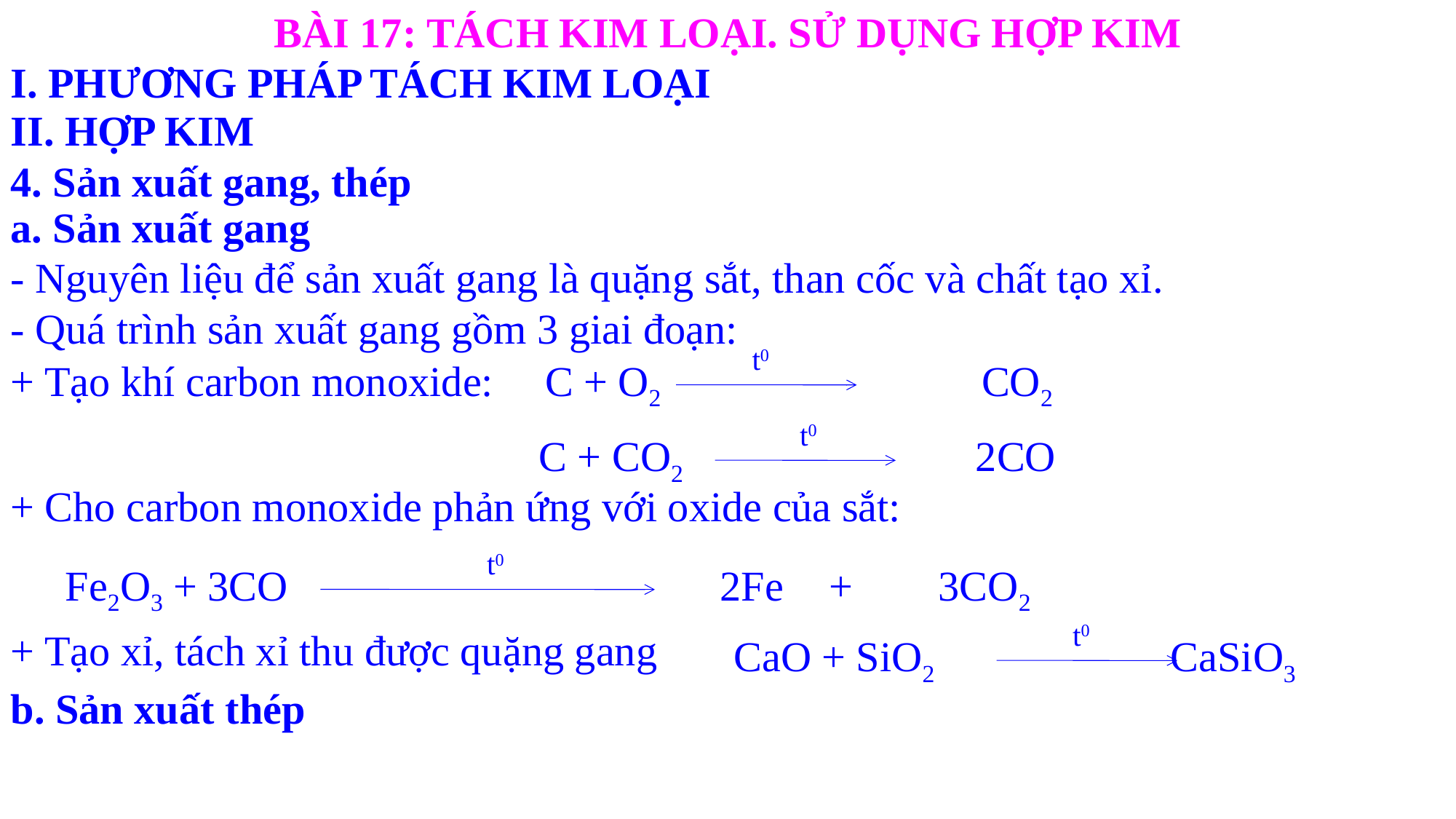

BÀI 17: TÁCH KIM LOẠI. SỬ DỤNG HỢP KIM

I. PHƯƠNG PHÁP TÁCH KIM LOẠI
II. HỢP KIM

4. Sản xuất gang, thép
a. Sản xuất gang
- Nguyên liệu để sản xuất gang là quặng sắt, than cốc và chất tạo xỉ.
- Quá trình sản xuất gang gồm 3 giai đoạn:
t0
C + O2			CO2

+ Tạo khí carbon monoxide:
t0
C + CO2			2CO

+ Cho carbon monoxide phản ứng với oxide của sắt:
t0
Fe2O3 + 3CO				2Fe 	+ 	3CO2

t0
CaO + SiO2			CaSiO3

+ Tạo xỉ, tách xỉ thu được quặng gang
b. Sản xuất thép